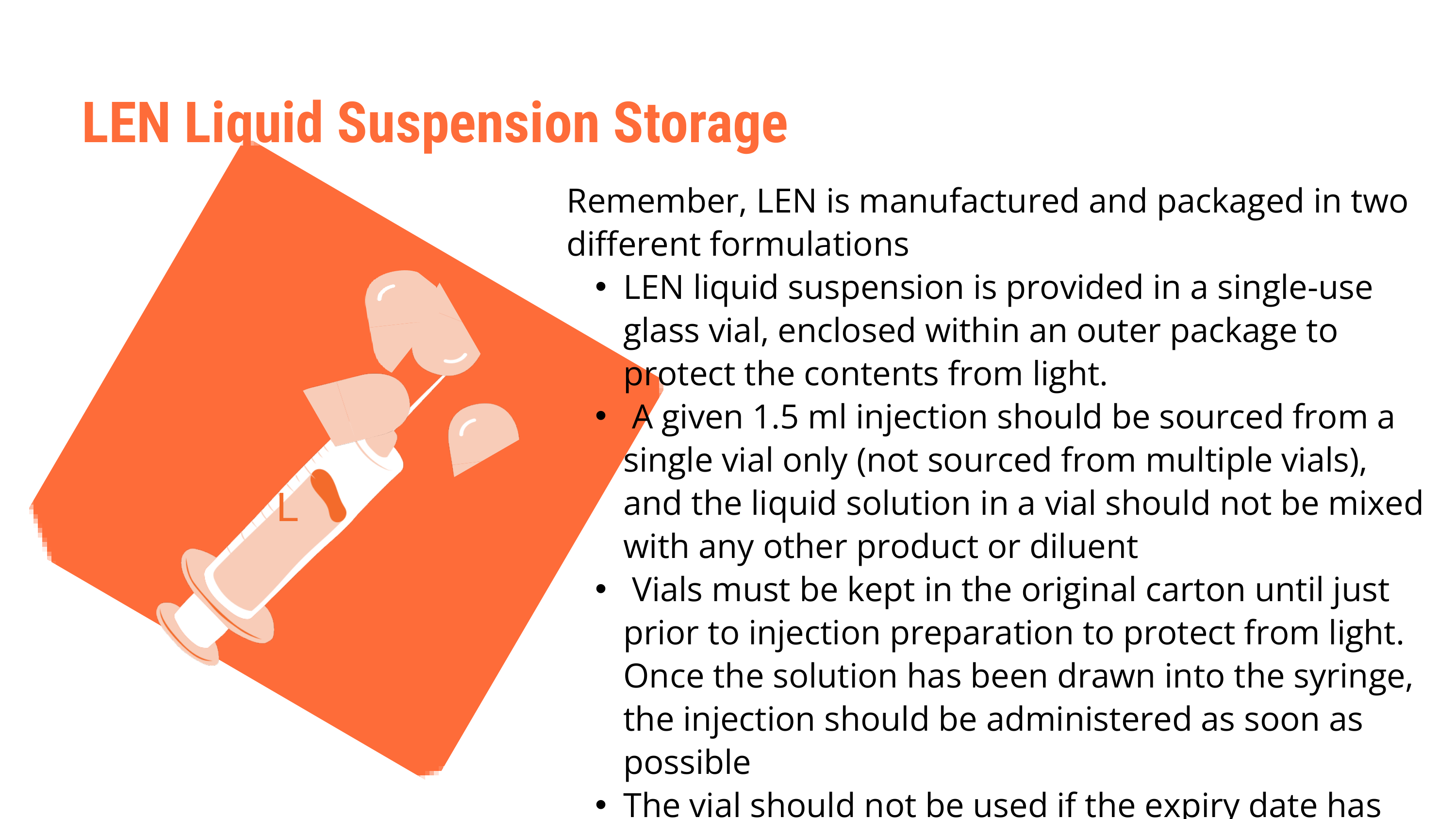

LEN Liquid Suspension Storage
Remember, LEN is manufactured and packaged in two different formulations
LEN liquid suspension is provided in a single-use glass vial, enclosed within an outer package to protect the contents from light.
 A given 1.5 ml injection should be sourced from a single vial only (not sourced from multiple vials), and the liquid solution in a vial should not be mixed with any other product or diluent
 Vials must be kept in the original carton until just prior to injection preparation to protect from light. Once the solution has been drawn into the syringe, the injection should be administered as soon as possible
The vial should not be used if the expiry date has passed.

L